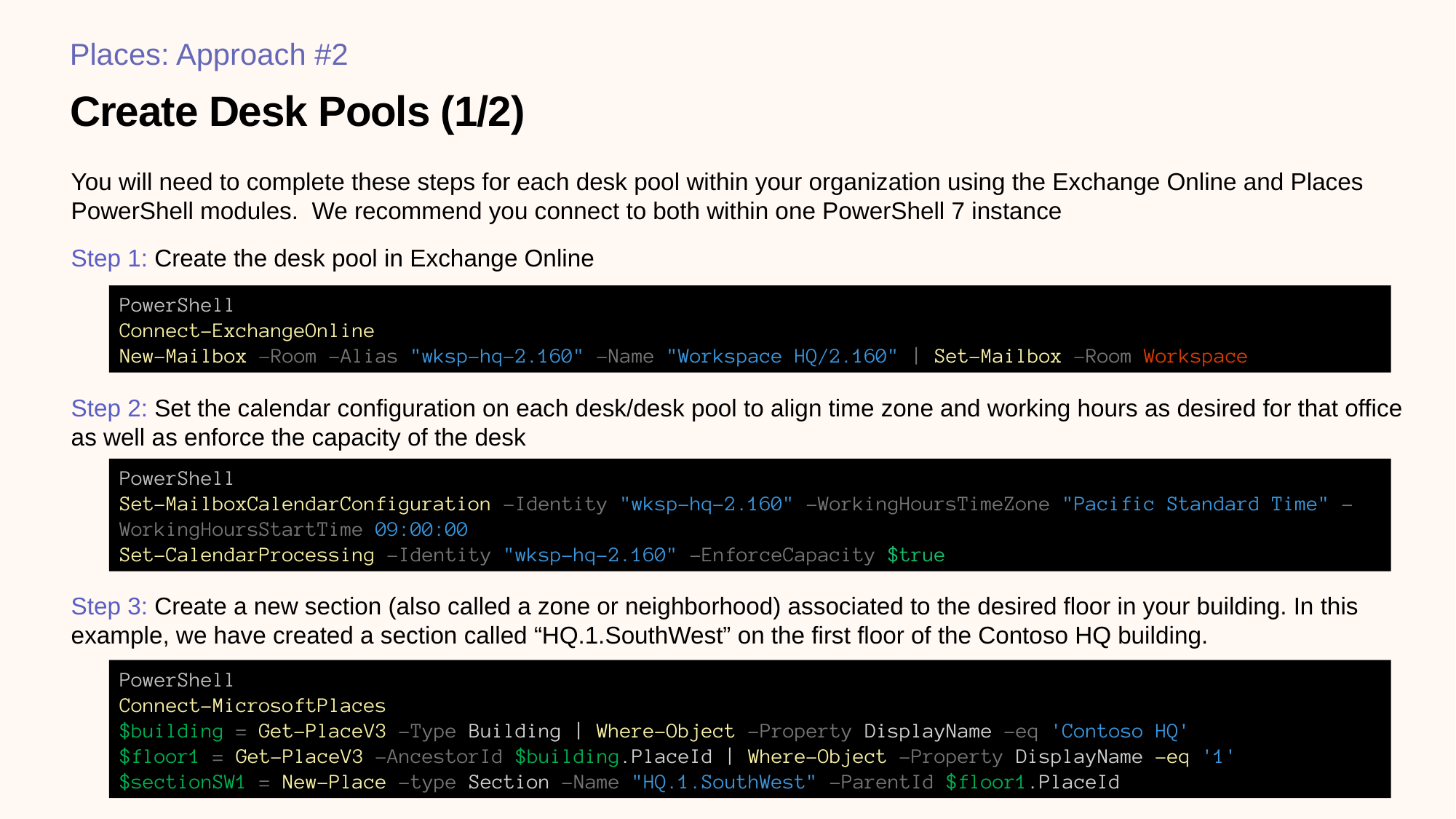

Places: Approach #2
# Create Desk Pools (1/2)
You will need to complete these steps for each desk pool within your organization using the Exchange Online and Places PowerShell modules.  We recommend you connect to both within one PowerShell 7 instance
Step 1: Create the desk pool in Exchange Online
PowerShell
Connect-ExchangeOnline
New-Mailbox –Room -Alias "wksp-hq-2.160" -Name "Workspace HQ/2.160" | Set-Mailbox –Room Workspace
Step 2: Set the calendar configuration on each desk/desk pool to align time zone and working hours as desired for that office as well as enforce the capacity of the desk
PowerShell
Set-MailboxCalendarConfiguration –Identity "wksp-hq-2.160" -WorkingHoursTimeZone "Pacific Standard Time" -WorkingHoursStartTime 09:00:00
Set-CalendarProcessing –Identity "wksp-hq-2.160" -EnforceCapacity $true
Step 3: Create a new section (also called a zone or neighborhood) associated to the desired floor in your building. In this example, we have created a section called “HQ.1.SouthWest” on the first floor of the Contoso HQ building.
PowerShell
Connect-MicrosoftPlaces
$building = Get-PlaceV3 -Type Building | Where-Object -Property DisplayName -eq 'Contoso HQ'
$floor1 = Get-PlaceV3 -AncestorId $building.PlaceId | Where-Object -Property DisplayName -eq '1'
$sectionSW1 = New-Place -type Section -Name "HQ.1.SouthWest" -ParentId $floor1.PlaceId